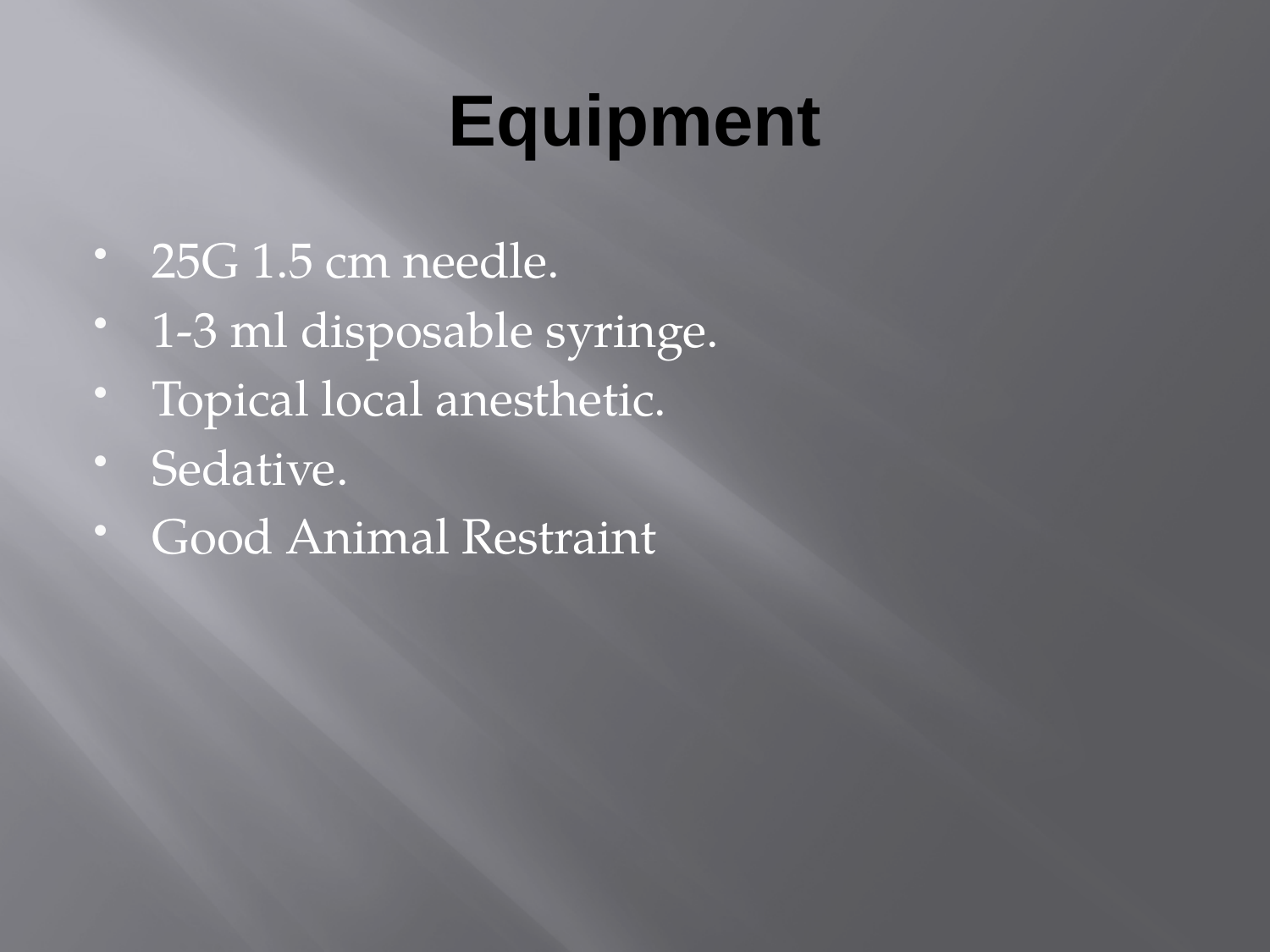

# Equipment
25G 1.5 cm needle.
1-3 ml disposable syringe.
Topical local anesthetic.
Sedative.
Good Animal Restraint